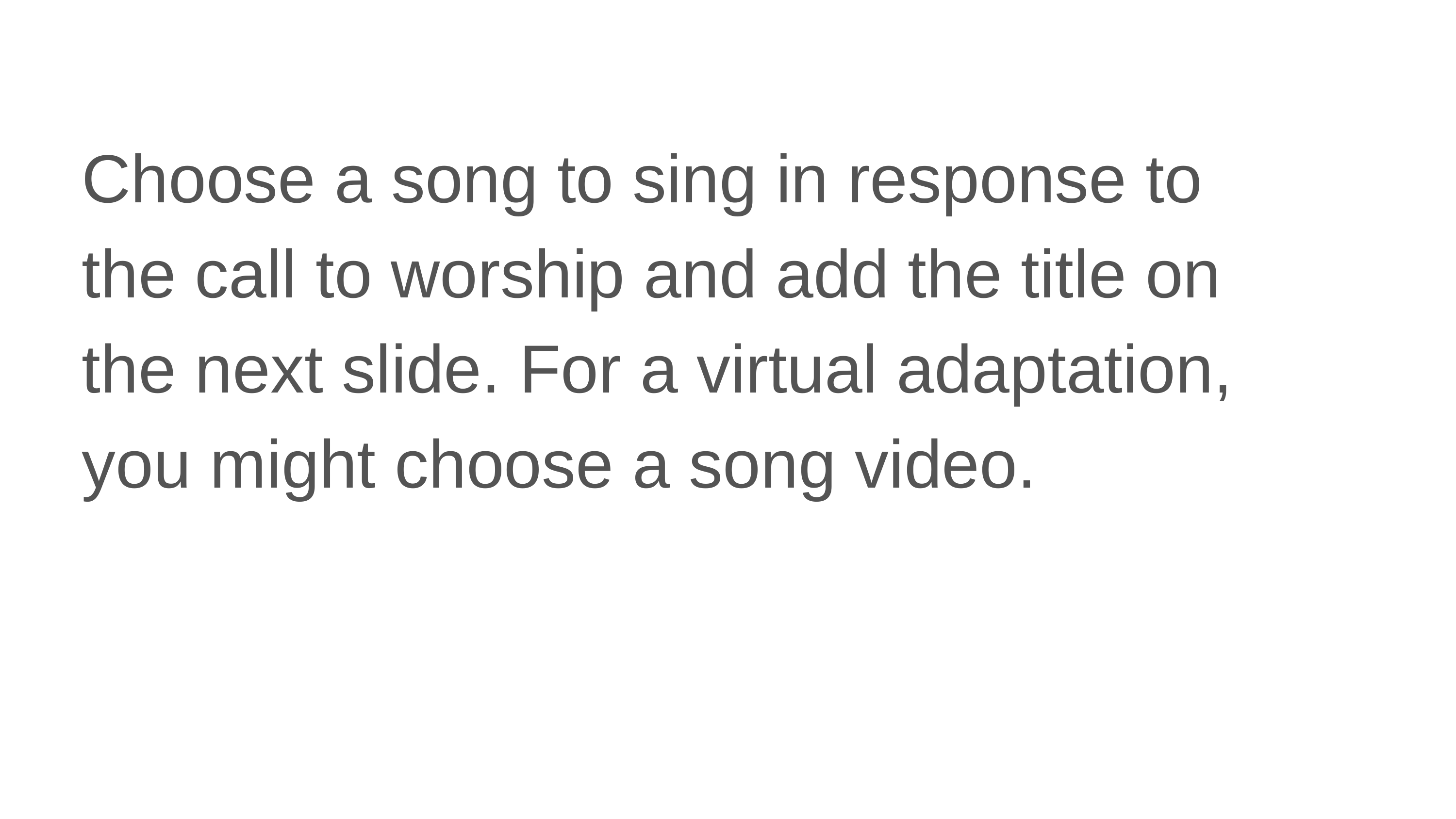

Choose a song to sing in response to the call to worship and add the title on the next slide. For a virtual adaptation, you might choose a song video.